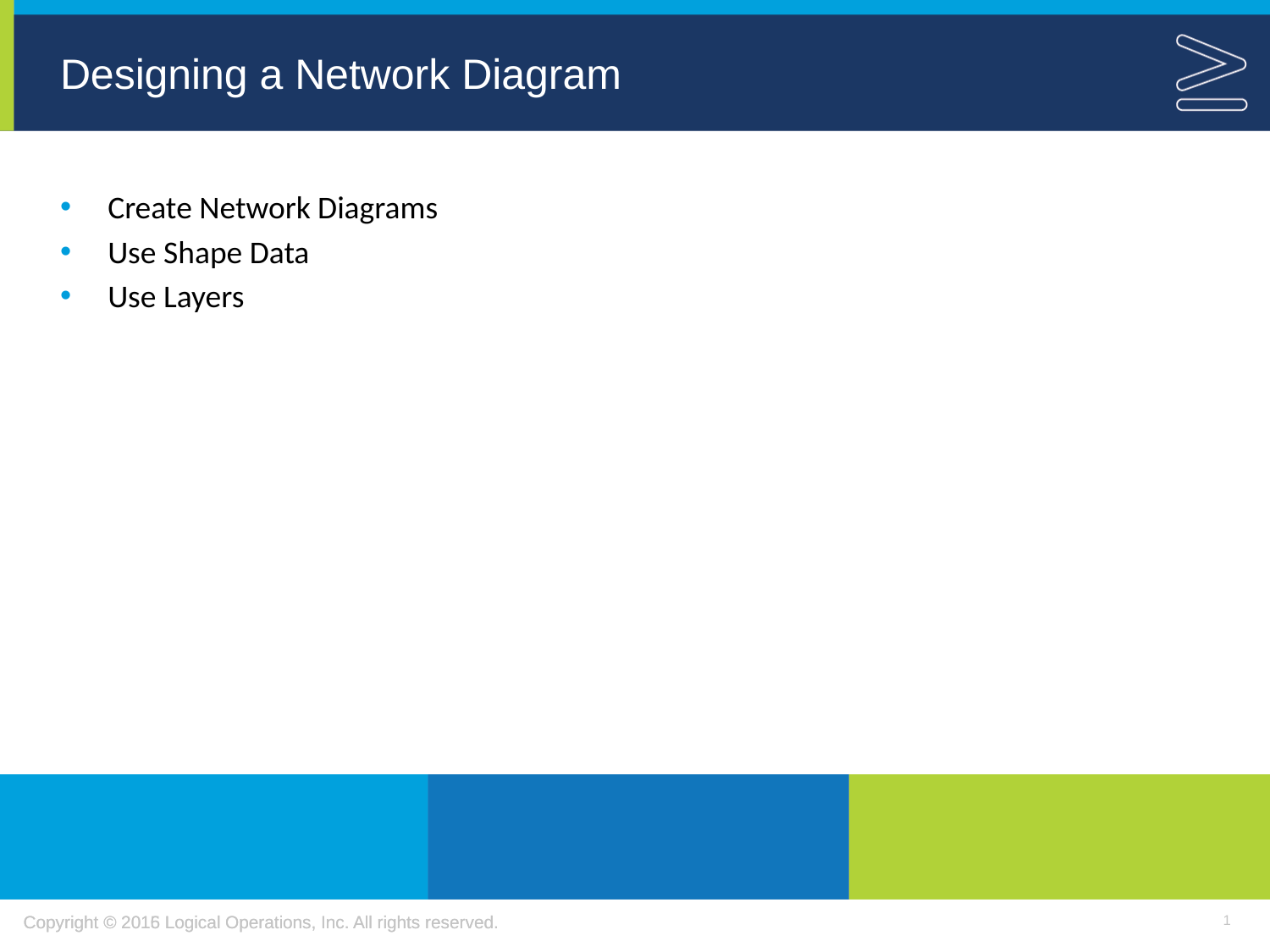

# Designing a Network Diagram
Create Network Diagrams
Use Shape Data
Use Layers
1